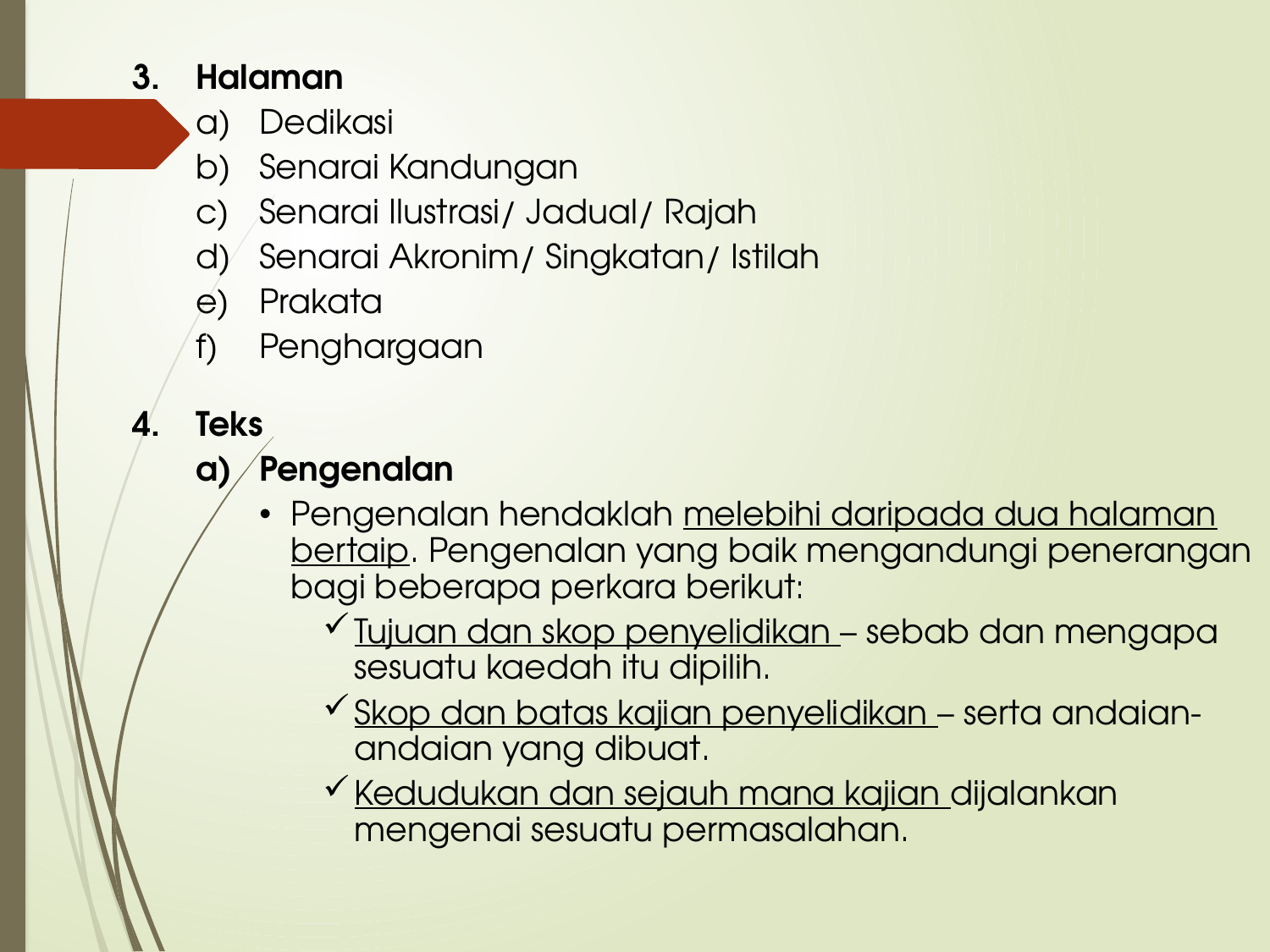

Halaman
Dedikasi
Senarai Kandungan
Senarai Ilustrasi/ Jadual/ Rajah
Senarai Akronim/ Singkatan/ Istilah
Prakata
Penghargaan

Teks
Pengenalan
Pengenalan hendaklah melebihi daripada dua halaman bertaip. Pengenalan yang baik mengandungi penerangan bagi beberapa perkara berikut:
Tujuan dan skop penyelidikan – sebab dan mengapa sesuatu kaedah itu dipilih.
Skop dan batas kajian penyelidikan – serta andaian-andaian yang dibuat.
Kedudukan dan sejauh mana kajian dijalankan mengenai sesuatu permasalahan.